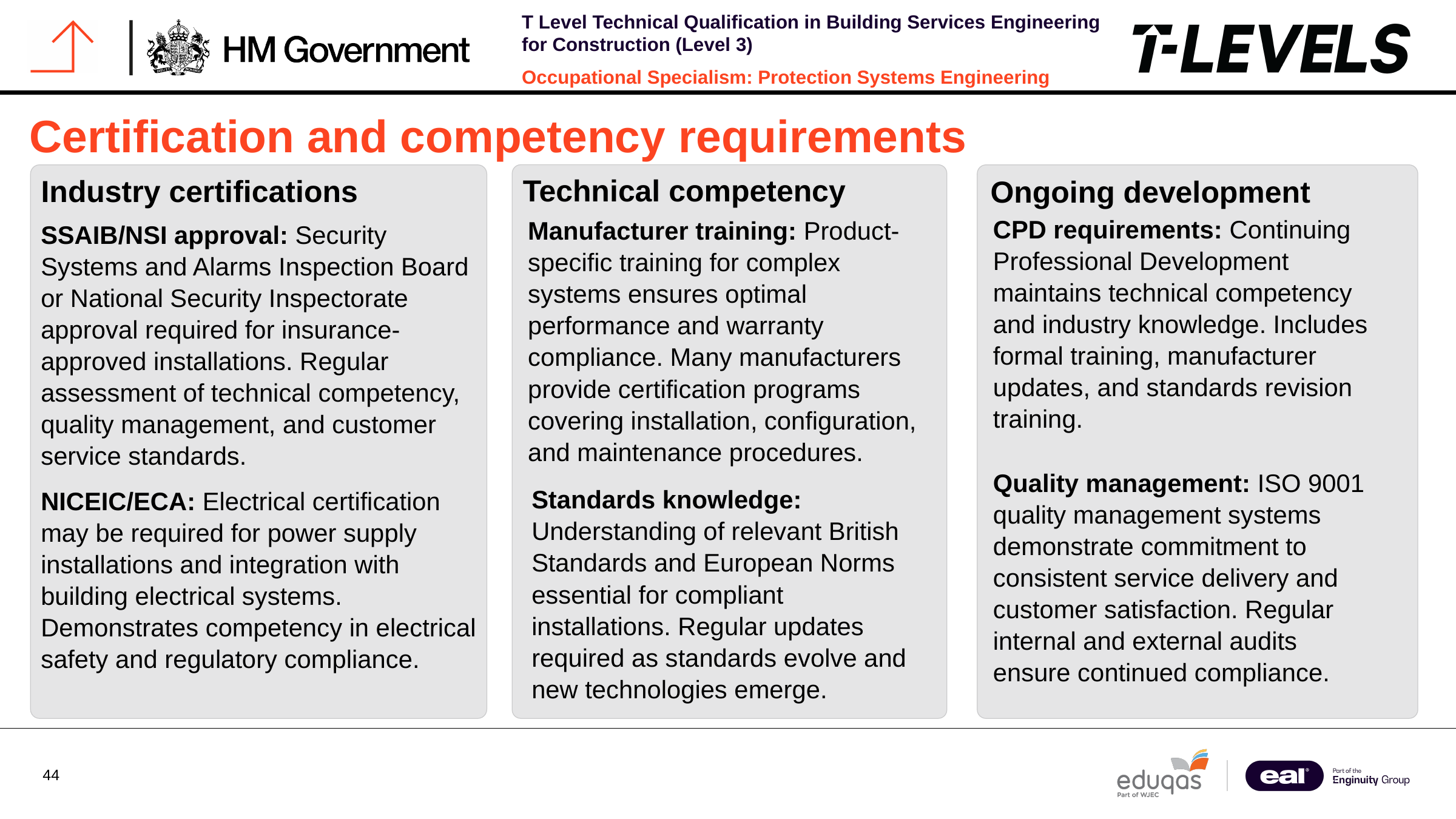

Certification and competency requirements

Technical competency
Industry certifications
Ongoing development
CPD requirements: Continuing Professional Development maintains technical competency and industry knowledge. Includes formal training, manufacturer updates, and standards revision training.
Manufacturer training: Product-specific training for complex systems ensures optimal performance and warranty compliance. Many manufacturers provide certification programs covering installation, configuration, and maintenance procedures.
SSAIB/NSI approval: Security Systems and Alarms Inspection Board or National Security Inspectorate approval required for insurance-approved installations. Regular assessment of technical competency, quality management, and customer service standards.
Quality management: ISO 9001 quality management systems demonstrate commitment to consistent service delivery and customer satisfaction. Regular internal and external audits ensure continued compliance.
Standards knowledge: Understanding of relevant British Standards and European Norms essential for compliant installations. Regular updates required as standards evolve and new technologies emerge.
NICEIC/ECA: Electrical certification may be required for power supply installations and integration with building electrical systems. Demonstrates competency in electrical safety and regulatory compliance.